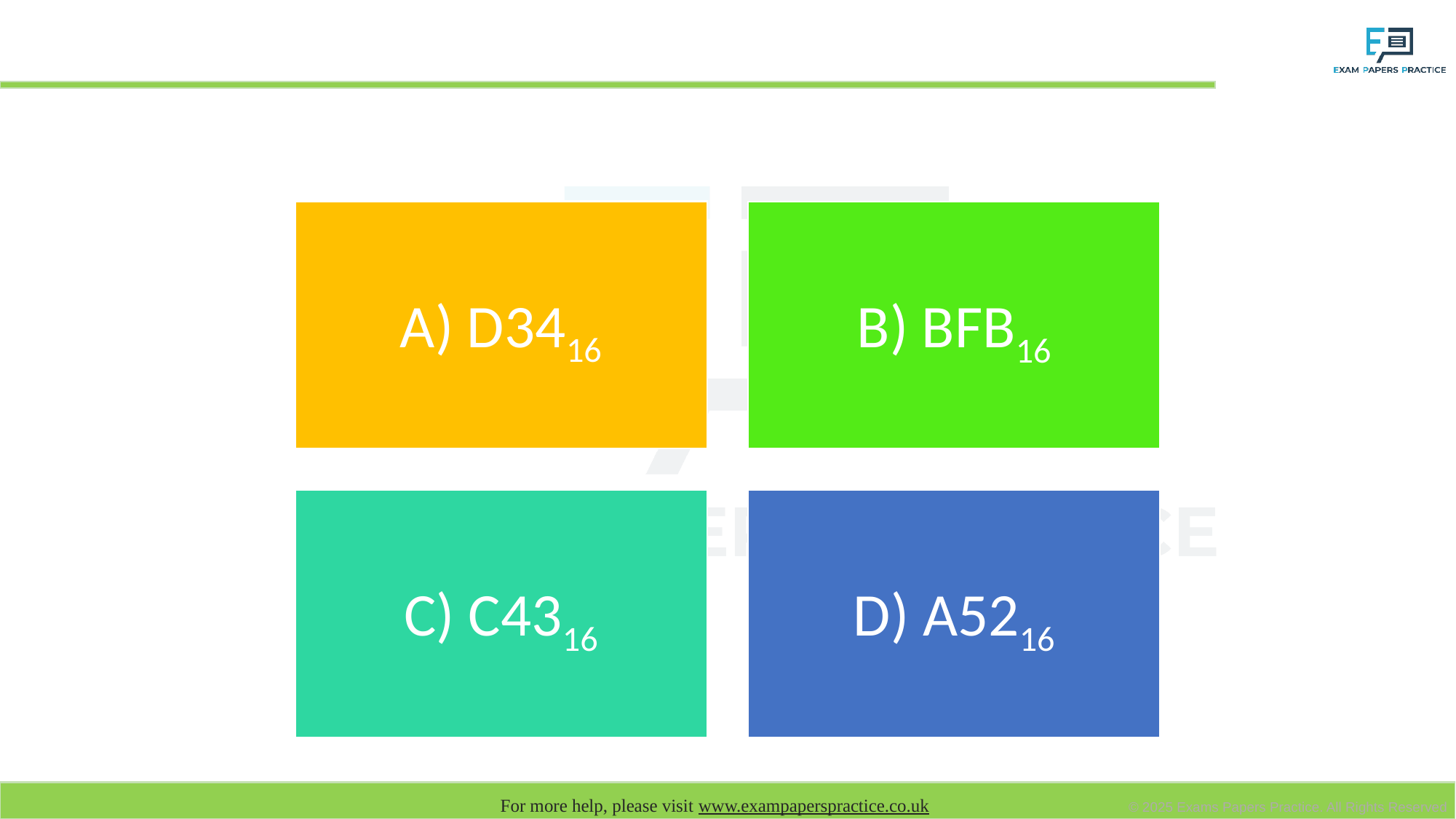

# What is 306710 in hexadecimal?
A) D3416
B) BFB16
C) C4316
D) A5216